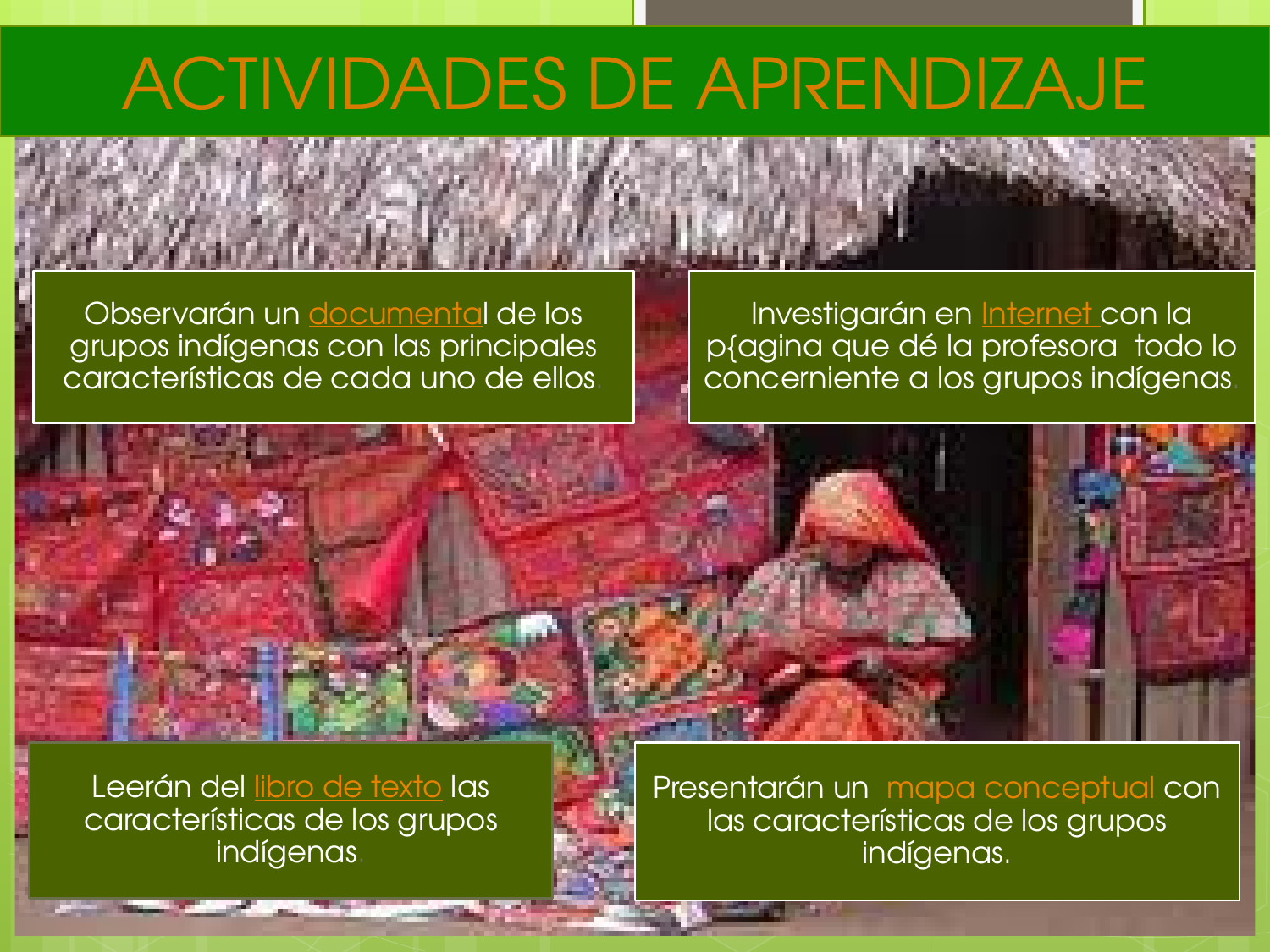

ACTIVIDADES DE APRENDIZAJE
Observarán un documental de los grupos indígenas con las principales características de cada uno de ellos.
Investigarán en Internet con la p{agina que dé la profesora  todo lo concerniente a los grupos indígenas.
Leerán del libro de texto las características de los grupos indígenas.
Presentarán un  mapa conceptual con las características de los grupos indígenas.